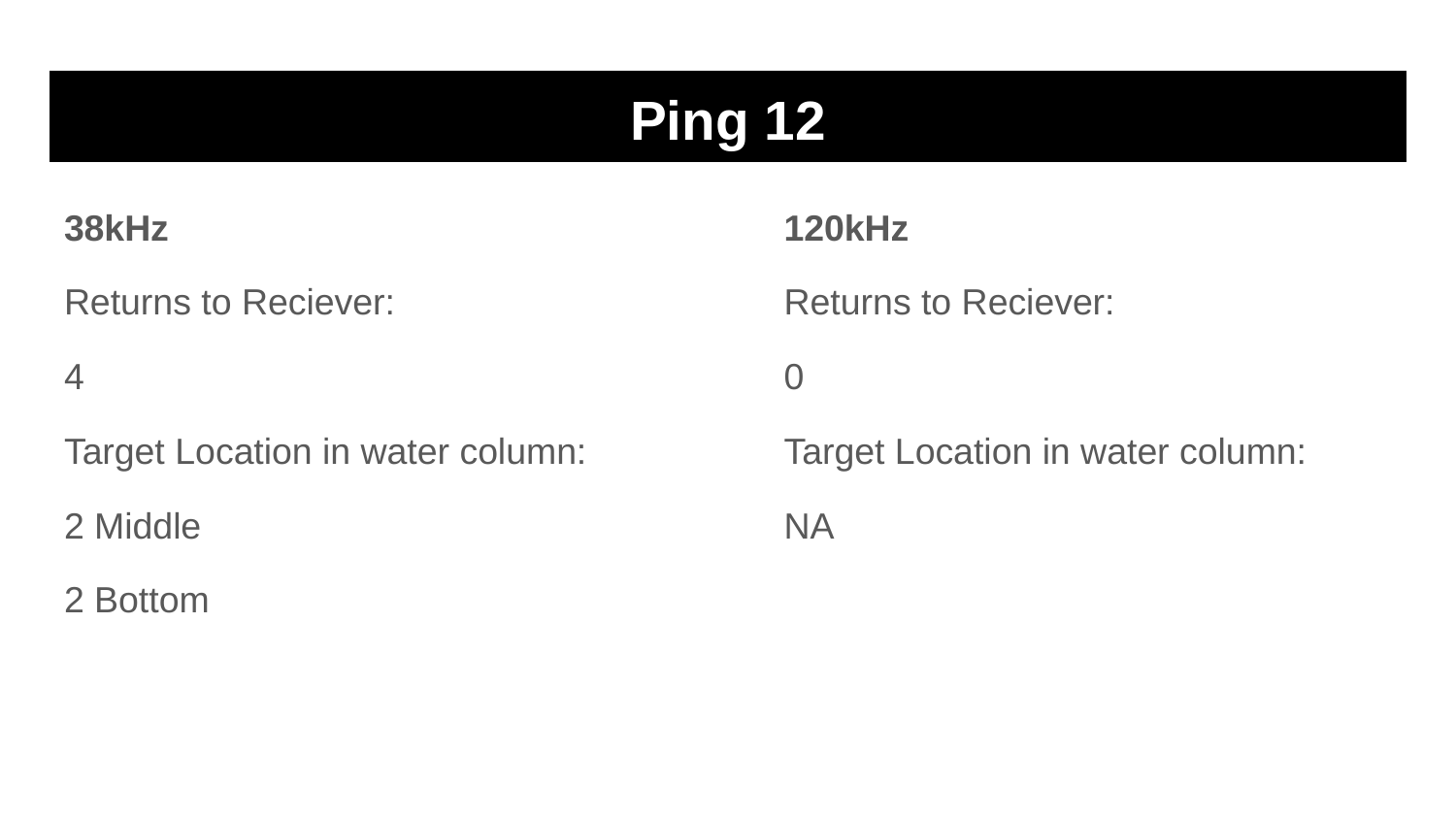

# Ping 12
38kHz
Returns to Reciever:
4
Target Location in water column:
2 Middle
2 Bottom
120kHz
Returns to Reciever:
0
Target Location in water column:
NA